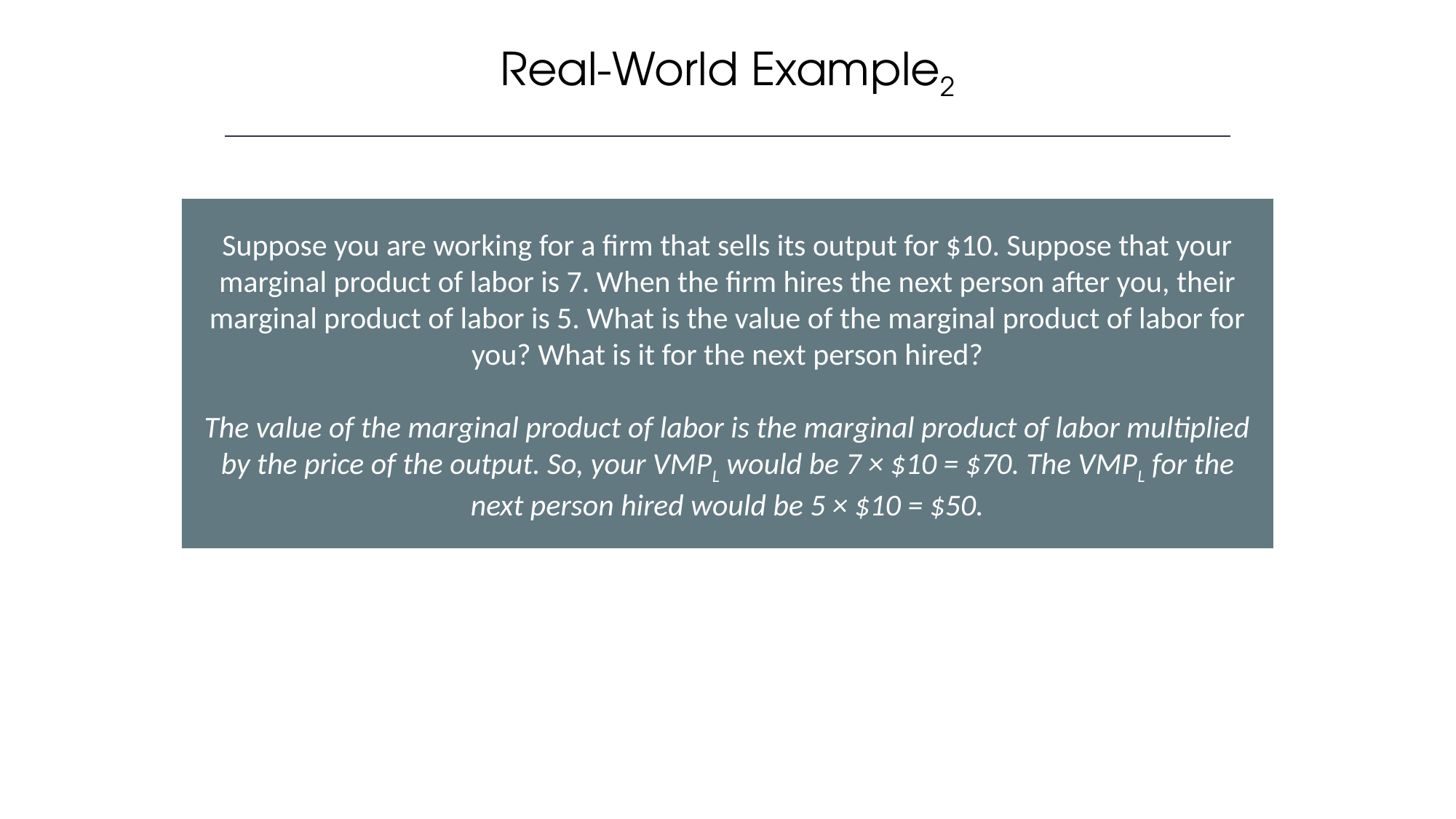

Real-World Example2
Suppose you are working for a firm that sells its output for $10. Suppose that your marginal product of labor is 7. When the firm hires the next person after you, their marginal product of labor is 5. What is the value of the marginal product of labor for you? What is it for the next person hired?

The value of the marginal product of labor is the marginal product of labor multiplied by the price of the output. So, your VMPL would be 7 × $10 = $70. The VMPL for the next person hired would be 5 × $10 = $50.